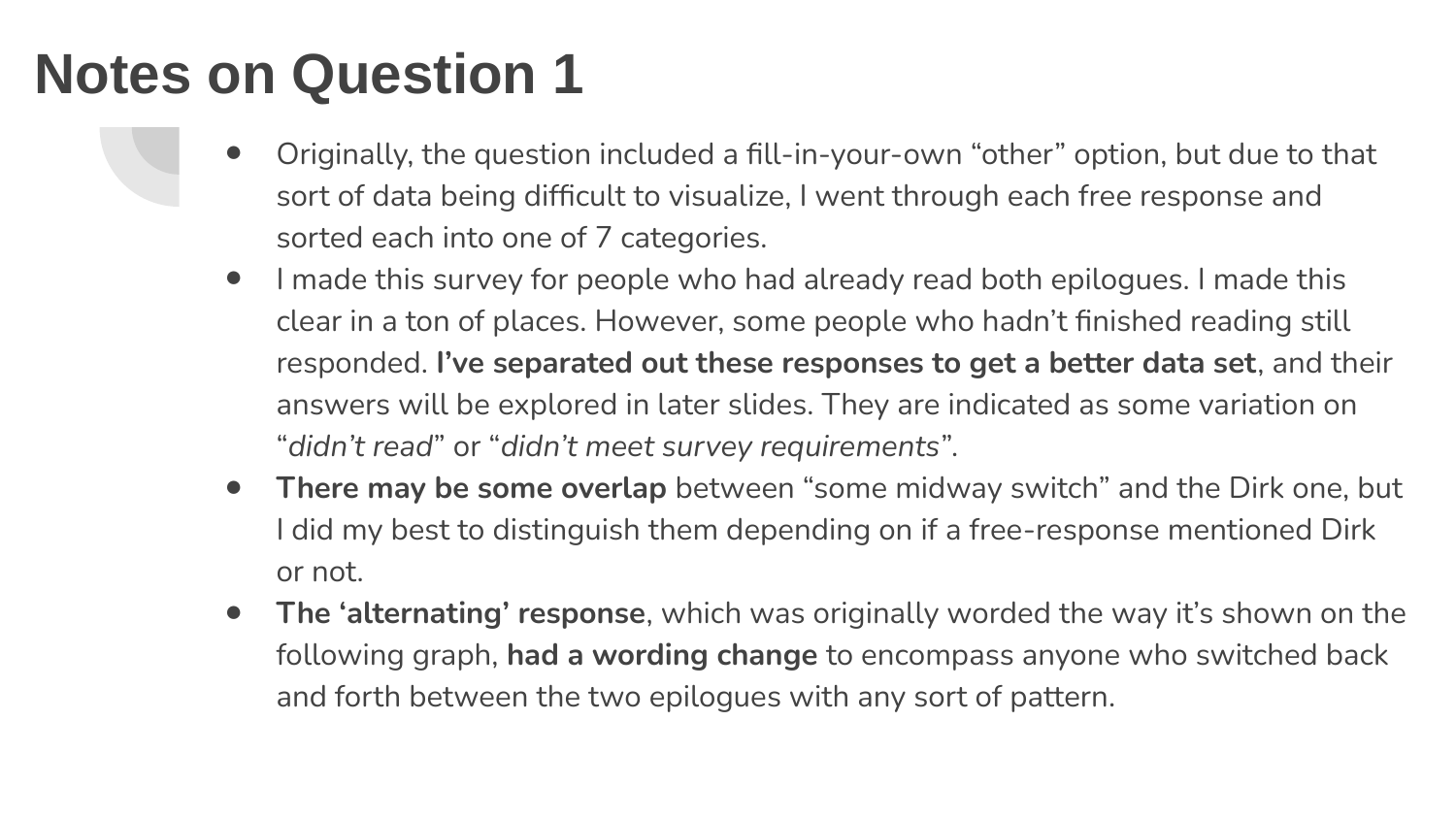

# Notes on Question 1
Originally, the question included a fill-in-your-own “other” option, but due to that sort of data being difficult to visualize, I went through each free response and sorted each into one of 7 categories.
I made this survey for people who had already read both epilogues. I made this clear in a ton of places. However, some people who hadn’t finished reading still responded. I’ve separated out these responses to get a better data set, and their answers will be explored in later slides. They are indicated as some variation on “didn’t read” or “didn’t meet survey requirements”.
There may be some overlap between “some midway switch” and the Dirk one, but I did my best to distinguish them depending on if a free-response mentioned Dirk or not.
The ‘alternating’ response, which was originally worded the way it’s shown on the following graph, had a wording change to encompass anyone who switched back and forth between the two epilogues with any sort of pattern.